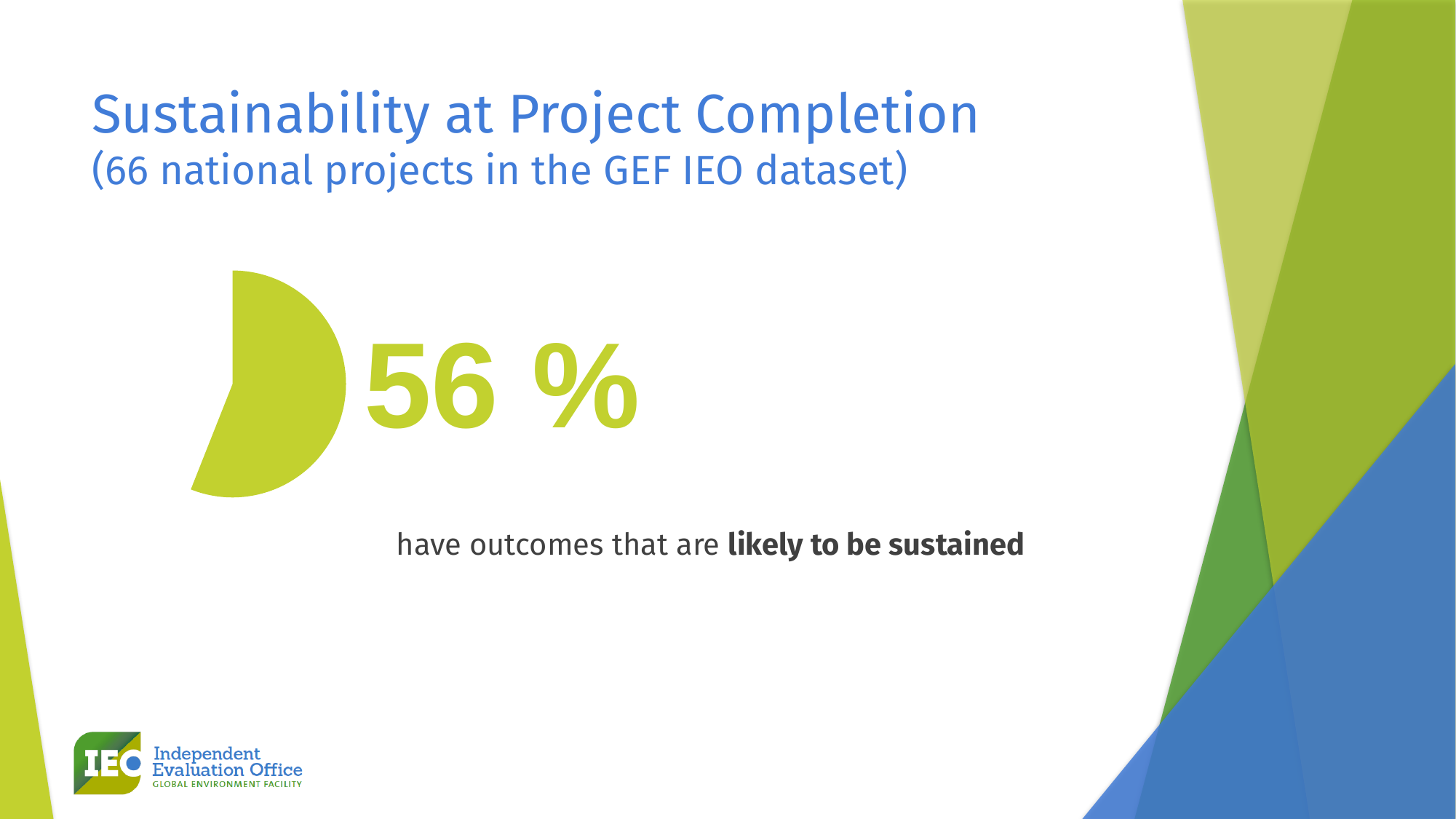

# Sustainability at Project Completion (66 national projects in the GEF IEO dataset)

### Chart

| Category | Sales |
|---|---|
| A | 56.0 |
| B | 44.0 |
56 %
have outcomes that are likely to be sustained